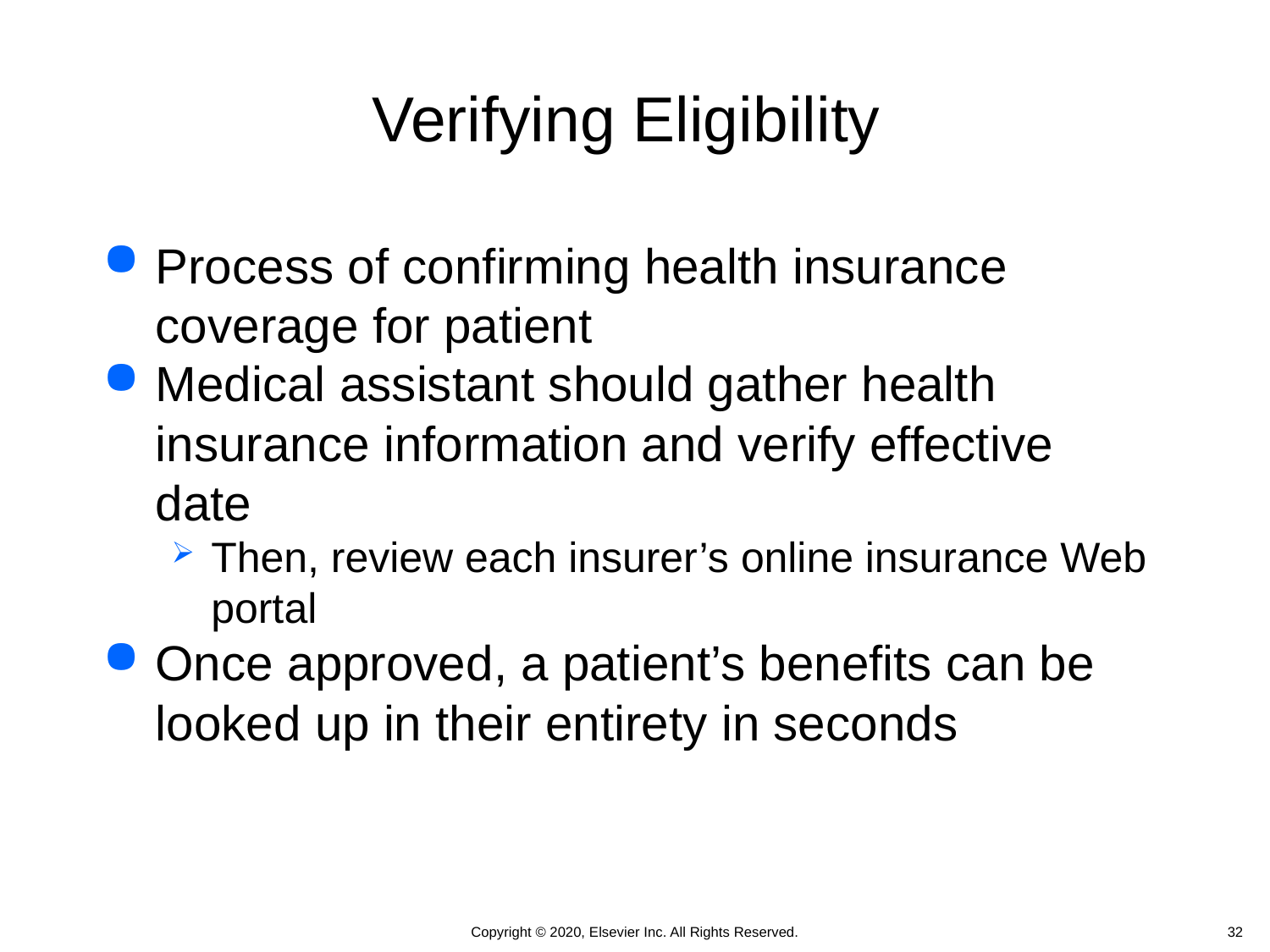

# Verifying Eligibility
Process of confirming health insurance coverage for patient
Medical assistant should gather health insurance information and verify effective date
Then, review each insurer’s online insurance Web portal
Once approved, a patient’s benefits can be looked up in their entirety in seconds
 32